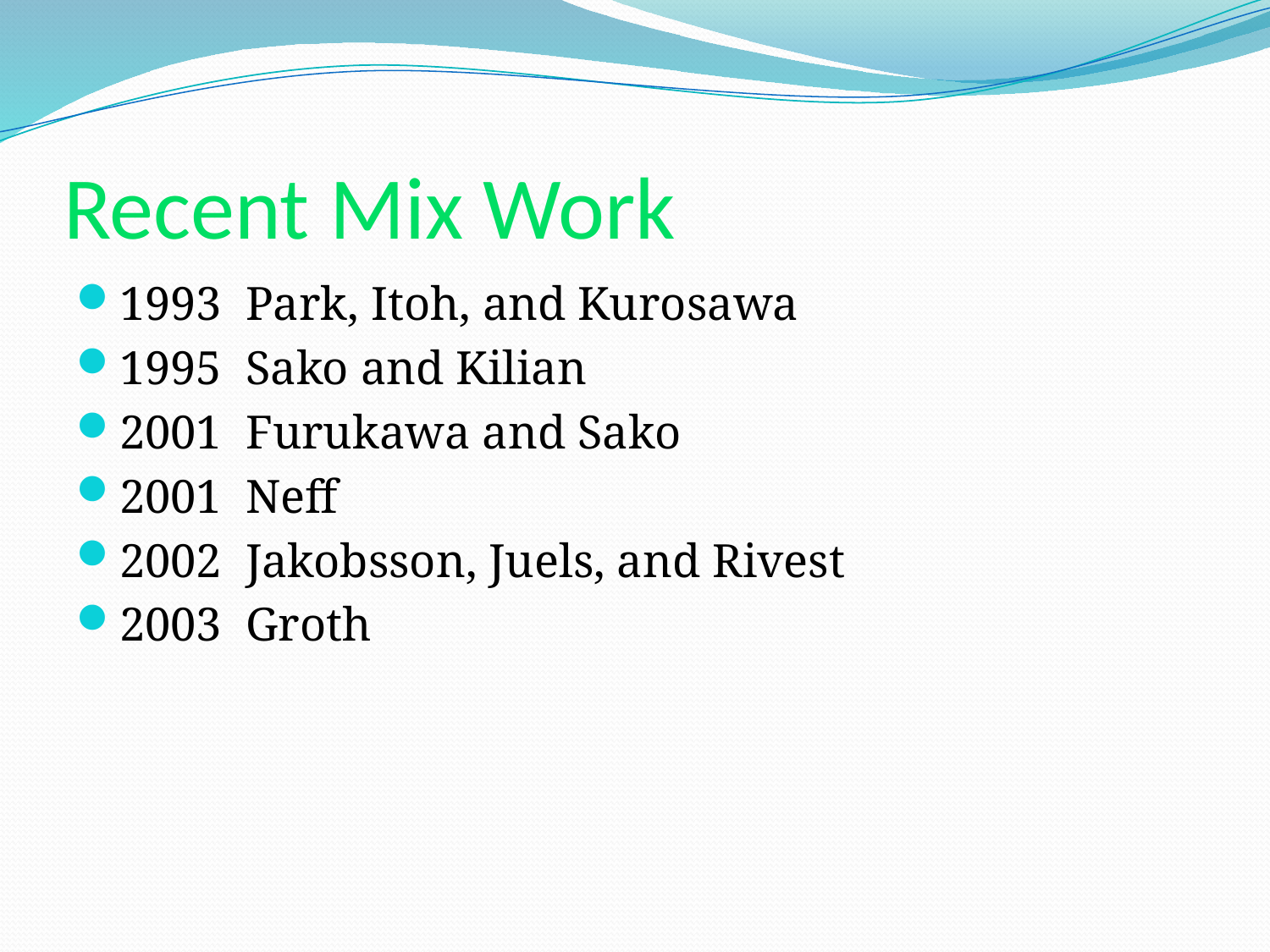

# Recent Mix Work
1993  Park, Itoh, and Kurosawa
1995  Sako and Kilian
2001  Furukawa and Sako
2001  Neff
2002  Jakobsson, Juels, and Rivest
2003  Groth